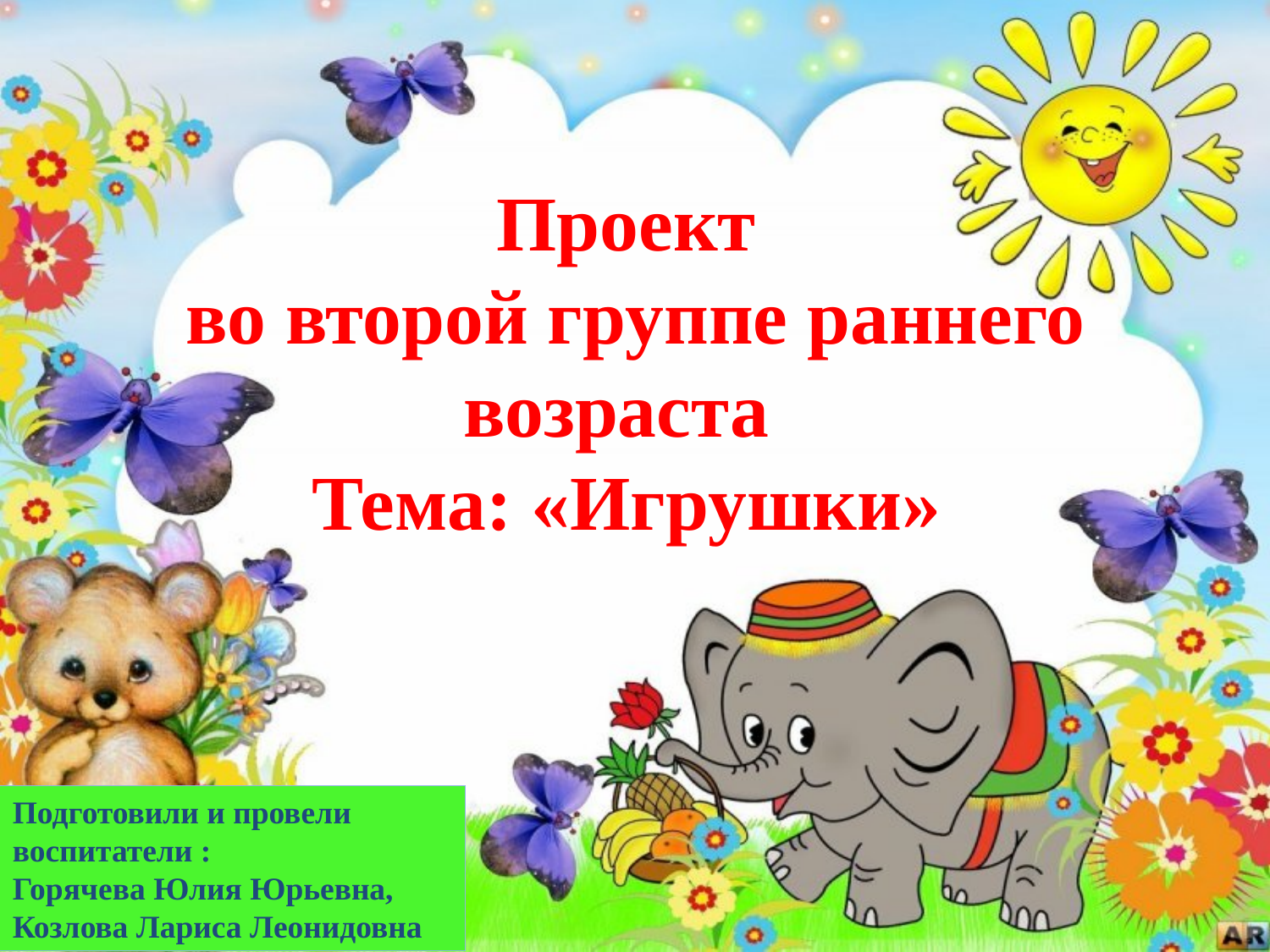

# Проект во второй группе раннего возраста Тема: «Игрушки»

Подготовили и провели воспитатели :
Горячева Юлия Юрьевна,
Козлова Лариса Леонидовна